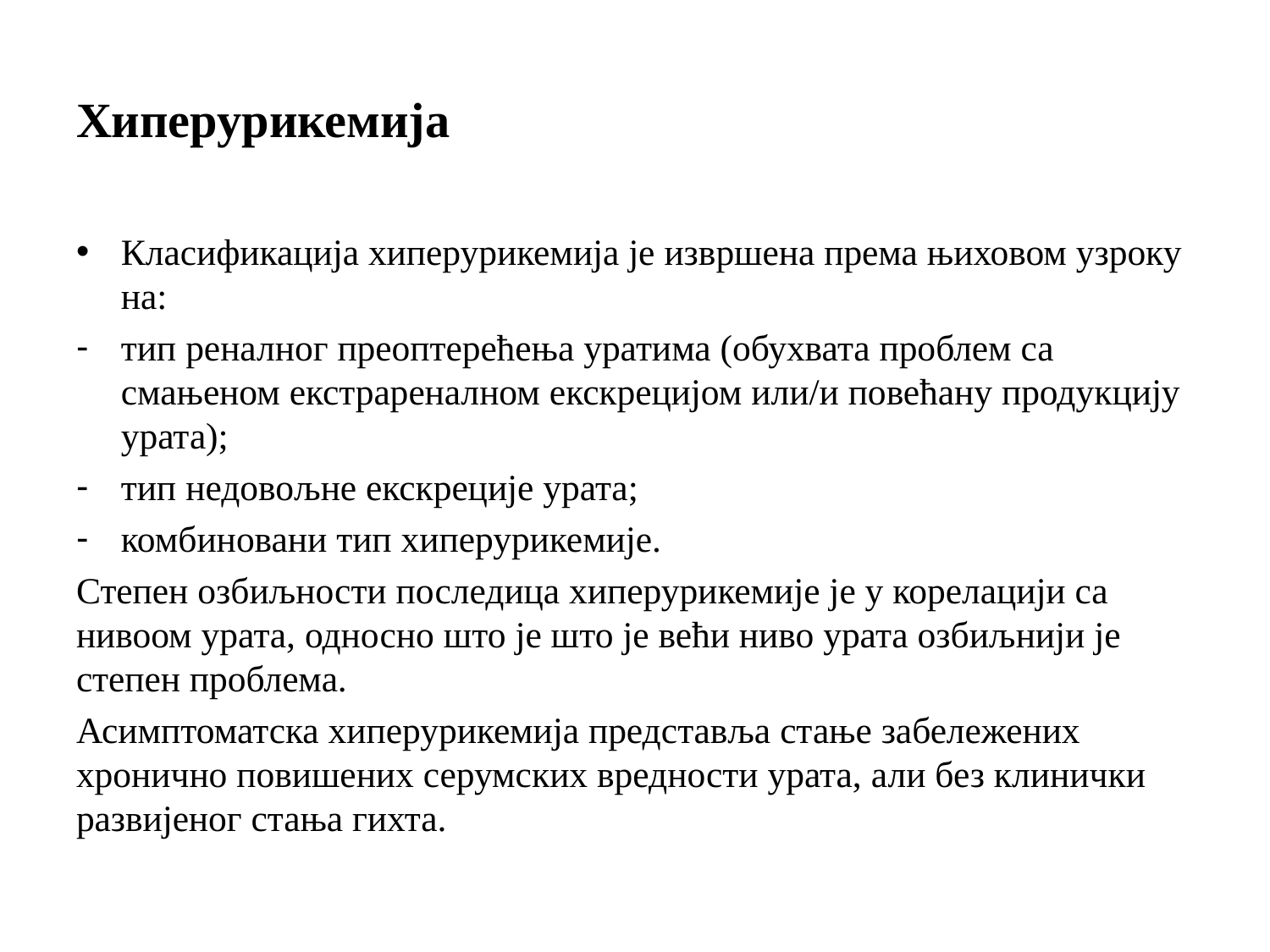

# Хиперурикемија
Класификација хиперурикемија је извршена према њиховом узроку на:
тип реналног преоптерећења уратима (обухвата проблем са смањеном екстрареналном екскрецијом или/и повећану продукцију урата);
тип недовољне екскреције урата;
комбиновани тип хиперурикемије.
Степен озбиљности последица хиперурикемије је у корелацији са нивоом урата, односно што је што је већи ниво урата озбиљнији је степен проблема.
Асимптоматска хиперурикемија представља стање забележених хронично повишених серумских вредности урата, али без клинички развијеног стања гихта.